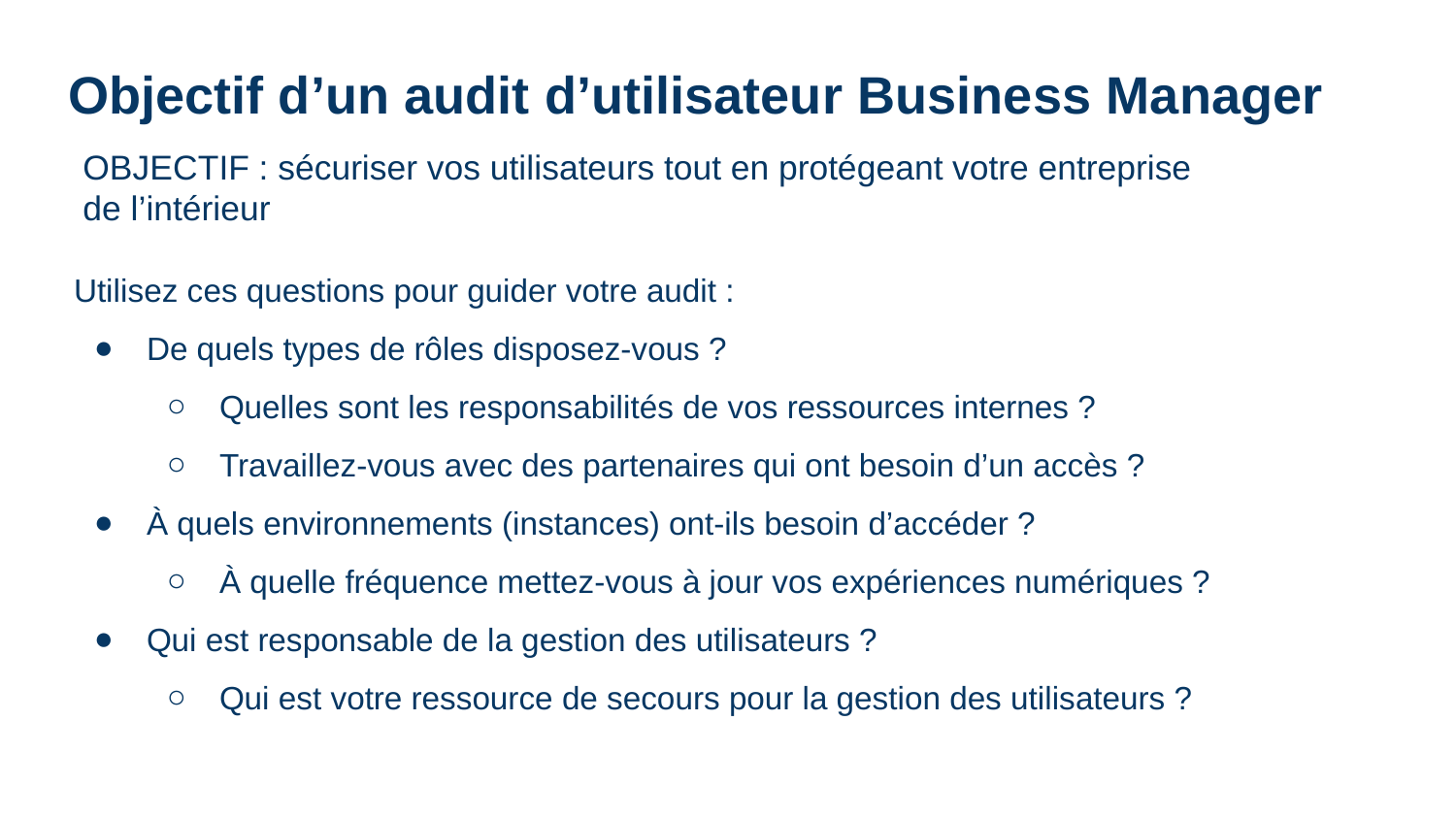

Objectif d’un audit d’utilisateur Business Manager
OBJECTIF : sécuriser vos utilisateurs tout en protégeant votre entreprise
de l’intérieur
Utilisez ces questions pour guider votre audit :
De quels types de rôles disposez-vous ?
Quelles sont les responsabilités de vos ressources internes ?
Travaillez-vous avec des partenaires qui ont besoin d’un accès ?
À quels environnements (instances) ont-ils besoin d’accéder ?
À quelle fréquence mettez-vous à jour vos expériences numériques ?
Qui est responsable de la gestion des utilisateurs ?
Qui est votre ressource de secours pour la gestion des utilisateurs ?